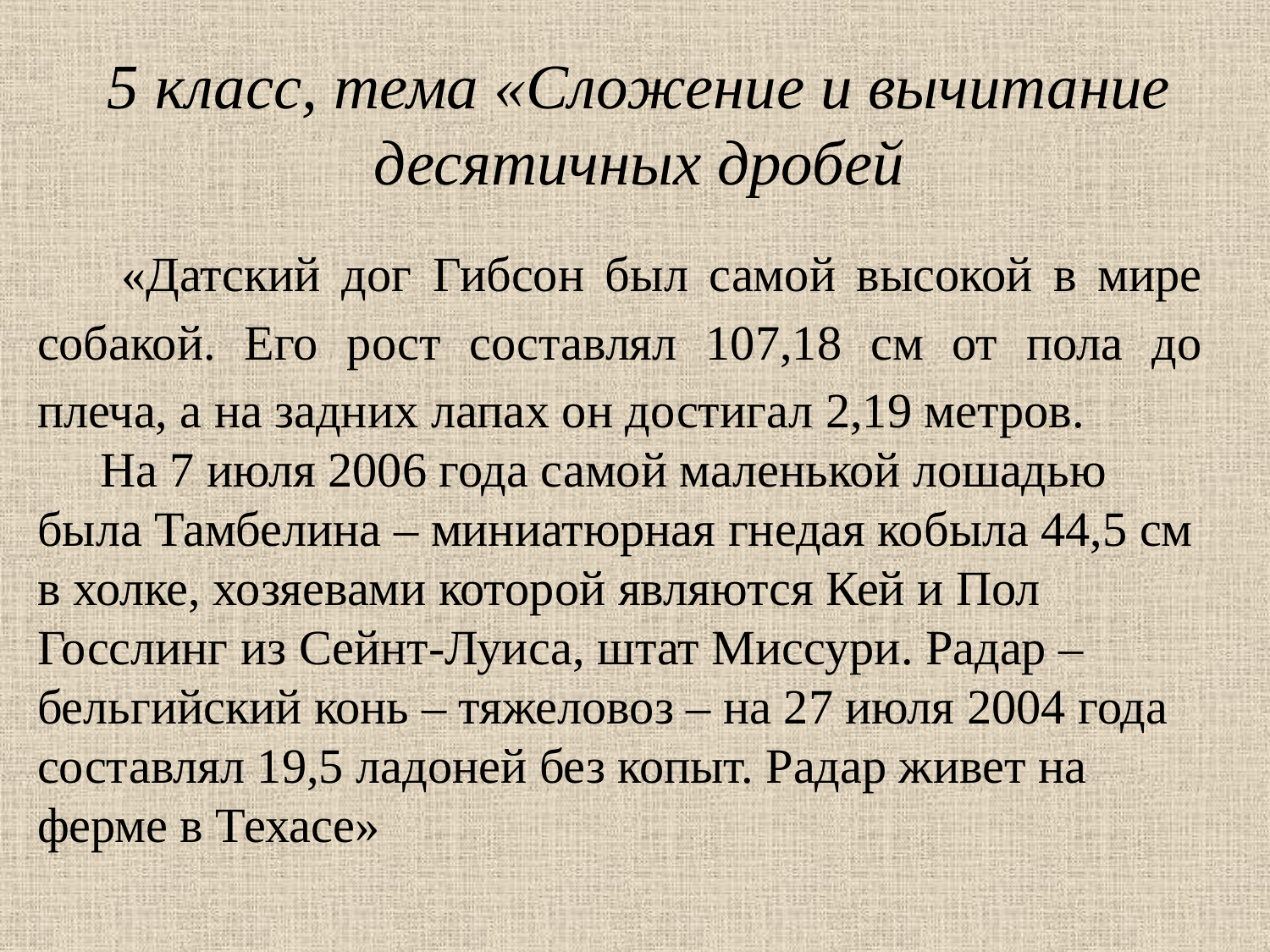

# 5 класс, тема «Сложение и вычитание десятичных дробей
 «Датский дог Гибсон был самой высокой в мире собакой. Его рост составлял 107,18 см от пола до плеча, а на задних лапах он достигал 2,19 метров.
На 7 июля 2006 года самой маленькой лошадью была Тамбелина – миниатюрная гнедая кобыла 44,5 см в холке, хозяевами которой являются Кей и Пол Госслинг из Сейнт-Луиса, штат Миссури. Радар – бельгийский конь – тяжеловоз – на 27 июля 2004 года составлял 19,5 ладоней без копыт. Радар живет на ферме в Техасе»